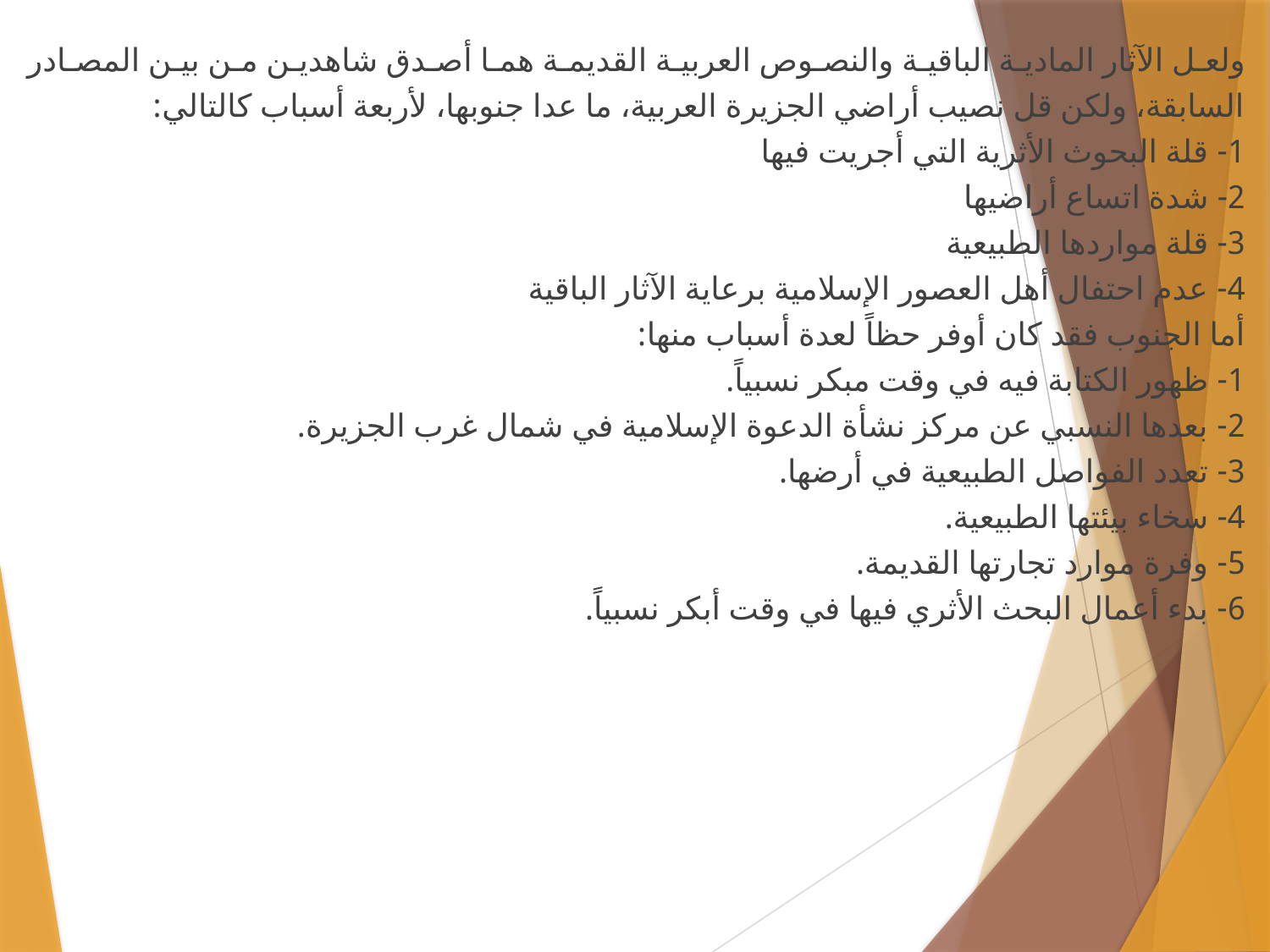

ولعل الآثار المادية الباقية والنصوص العربية القديمة هما أصدق شاهدين من بين المصادر السابقة، ولكن قل نصيب أراضي الجزيرة العربية، ما عدا جنوبها، لأربعة أسباب كالتالي:
1- قلة البحوث الأثرية التي أجريت فيها
2- شدة اتساع أراضيها
3- قلة مواردها الطبيعية
4- عدم احتفال أهل العصور الإسلامية برعاية الآثار الباقية
أما الجنوب فقد كان أوفر حظاً لعدة أسباب منها:
1- ظهور الكتابة فيه في وقت مبكر نسبياً.
2- بعدها النسبي عن مركز نشأة الدعوة الإسلامية في شمال غرب الجزيرة.
3- تعدد الفواصل الطبيعية في أرضها.
4- سخاء بيئتها الطبيعية.
5- وفرة موارد تجارتها القديمة.
6- بدء أعمال البحث الأثري فيها في وقت أبكر نسبياً.